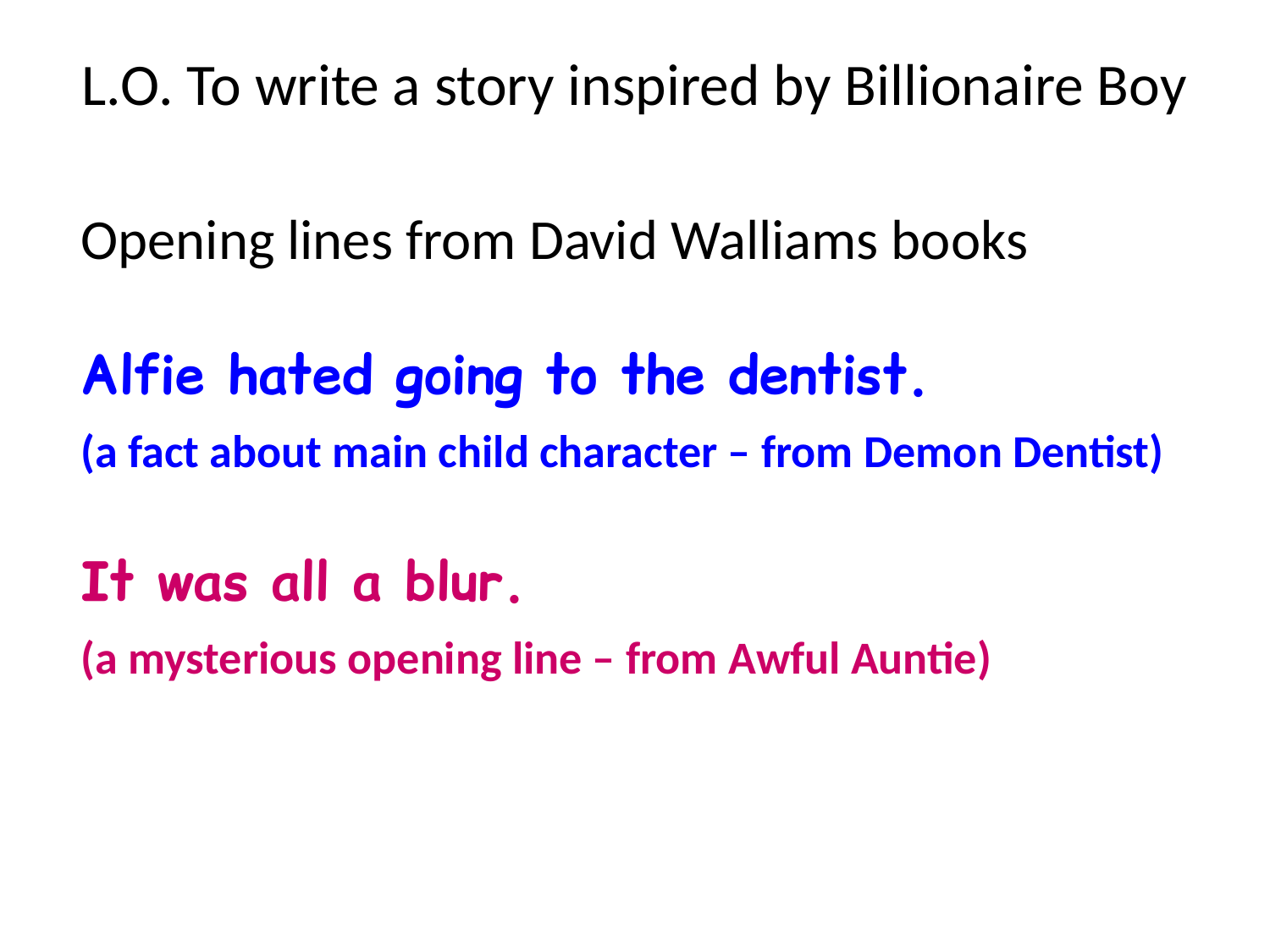

# L.O. To write a story inspired by Billionaire Boy
Opening lines from David Walliams books

Alfie hated going to the dentist.
(a fact about main child character – from Demon Dentist)

It was all a blur.
(a mysterious opening line – from Awful Auntie)